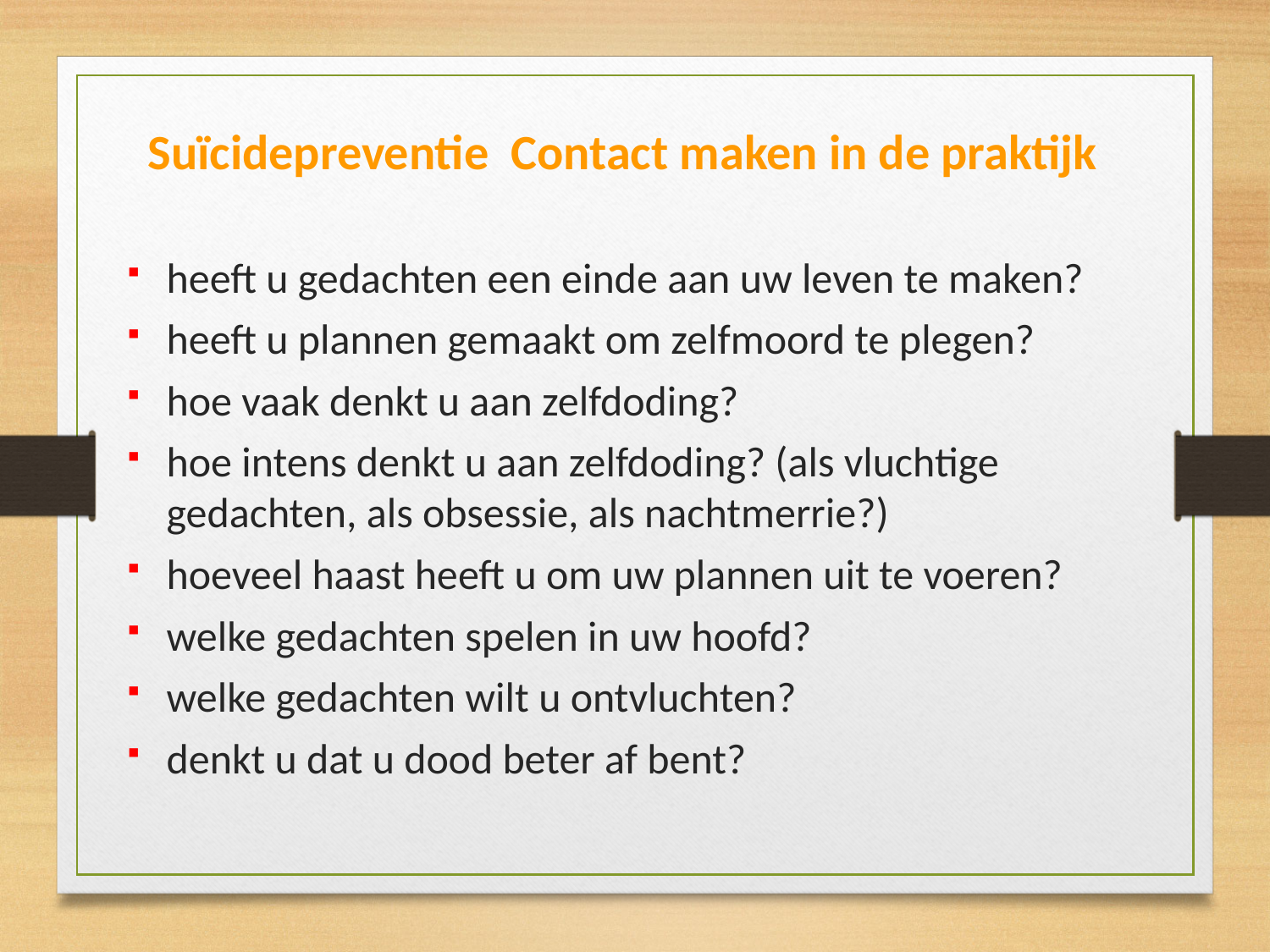

Suïcidepreventie  Contact maken in de praktijk
heeft u gedachten een einde aan uw leven te maken?
heeft u plannen gemaakt om zelfmoord te plegen?
hoe vaak denkt u aan zelfdoding?
hoe intens denkt u aan zelfdoding? (als vluchtige gedachten, als obsessie, als nachtmerrie?)
hoeveel haast heeft u om uw plannen uit te voeren?
welke gedachten spelen in uw hoofd?
welke gedachten wilt u ontvluchten?
denkt u dat u dood beter af bent?